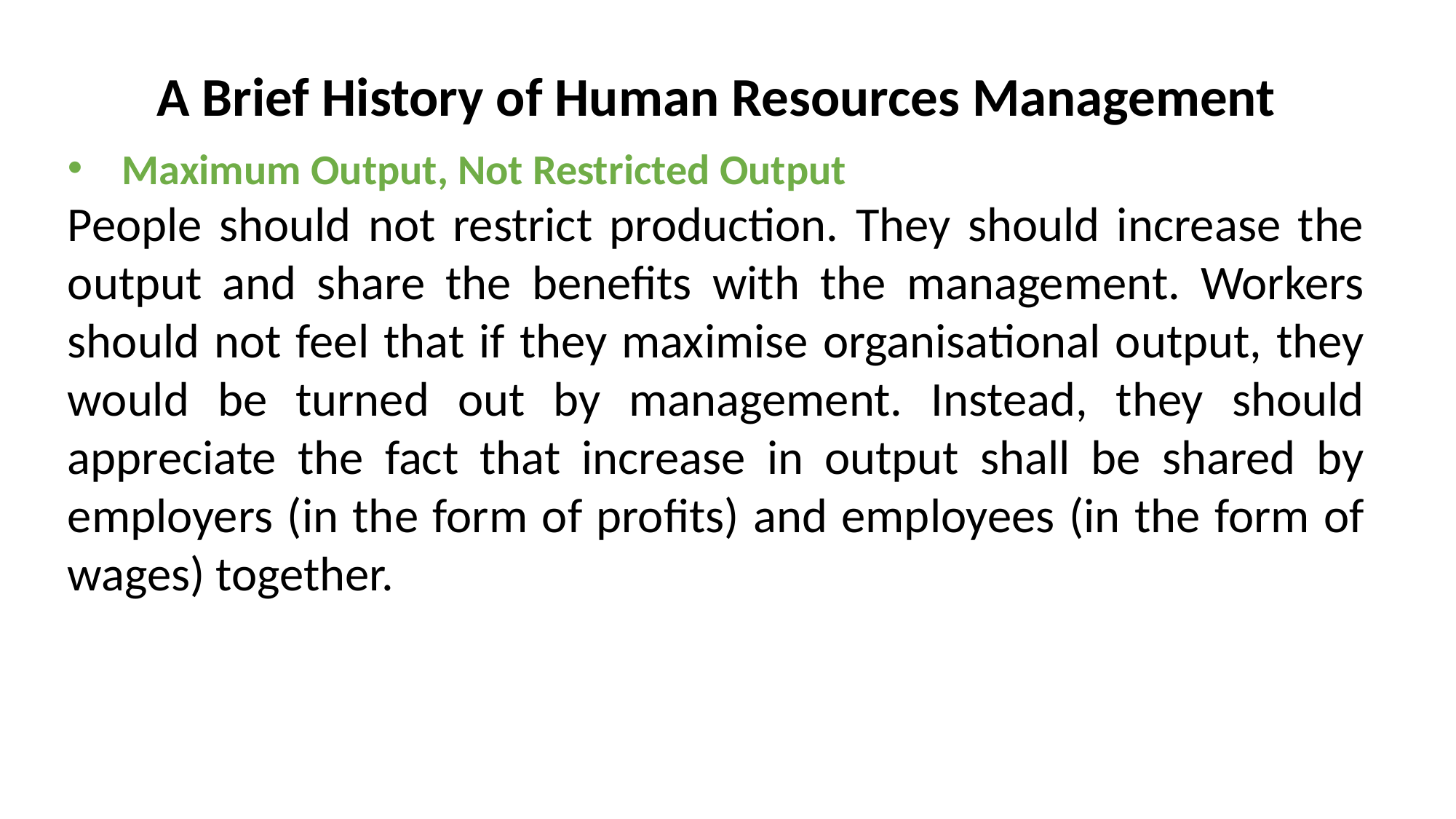

A Brief History of Human Resources Management
Maximum Output, Not Restricted Output
People should not restrict production. They should increase the output and share the benefits with the management. Workers should not feel that if they maximise organisational output, they would be turned out by management. Instead, they should appreciate the fact that increase in output shall be shared by employers (in the form of profits) and employees (in the form of wages) together.